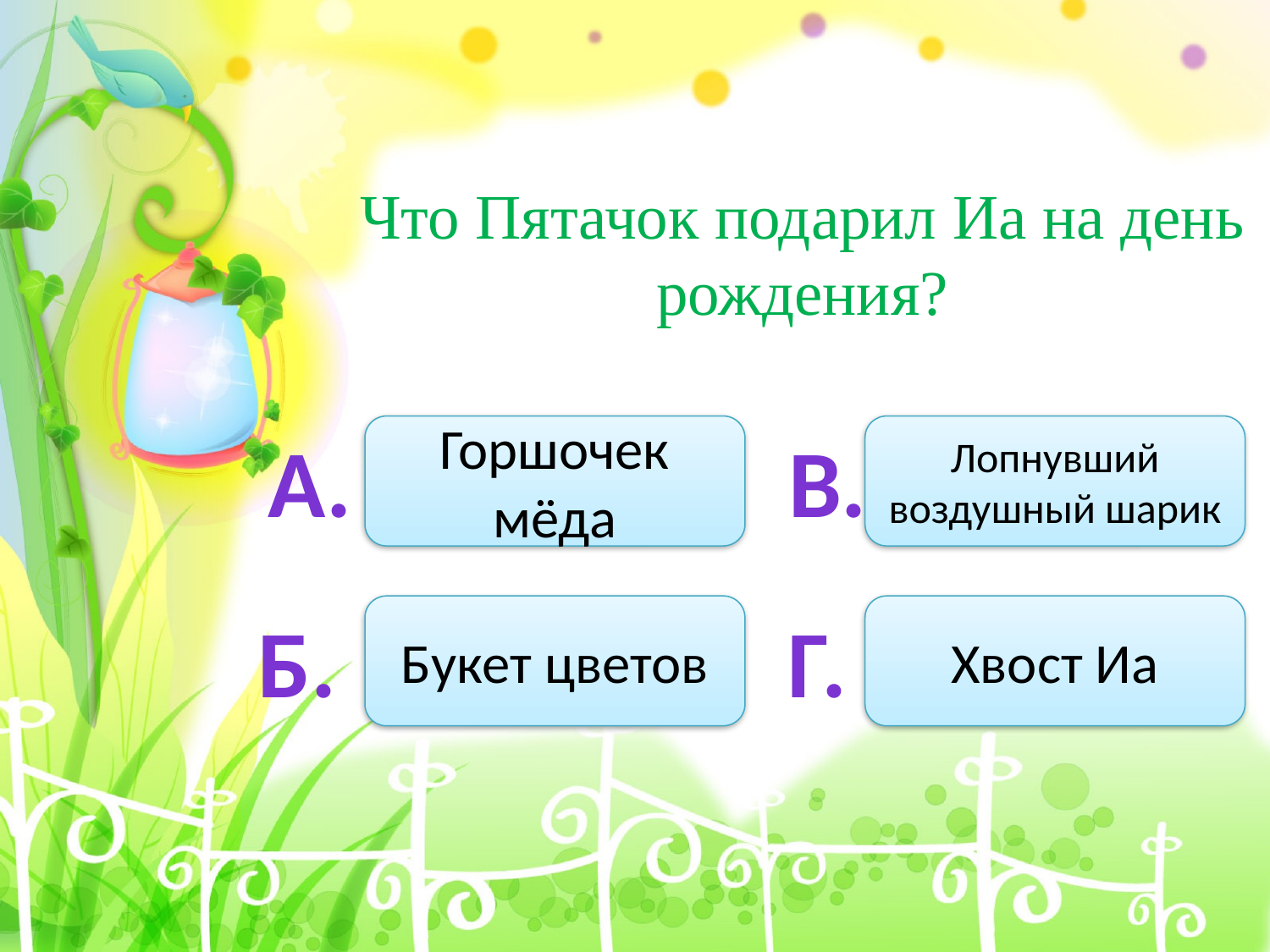

Что Пятачок подарил Иа на день рождения?
А.
Горшочек мёда
В.
Лопнувший воздушный шарик
Б.
Букет цветов
Г.
Хвост Иа